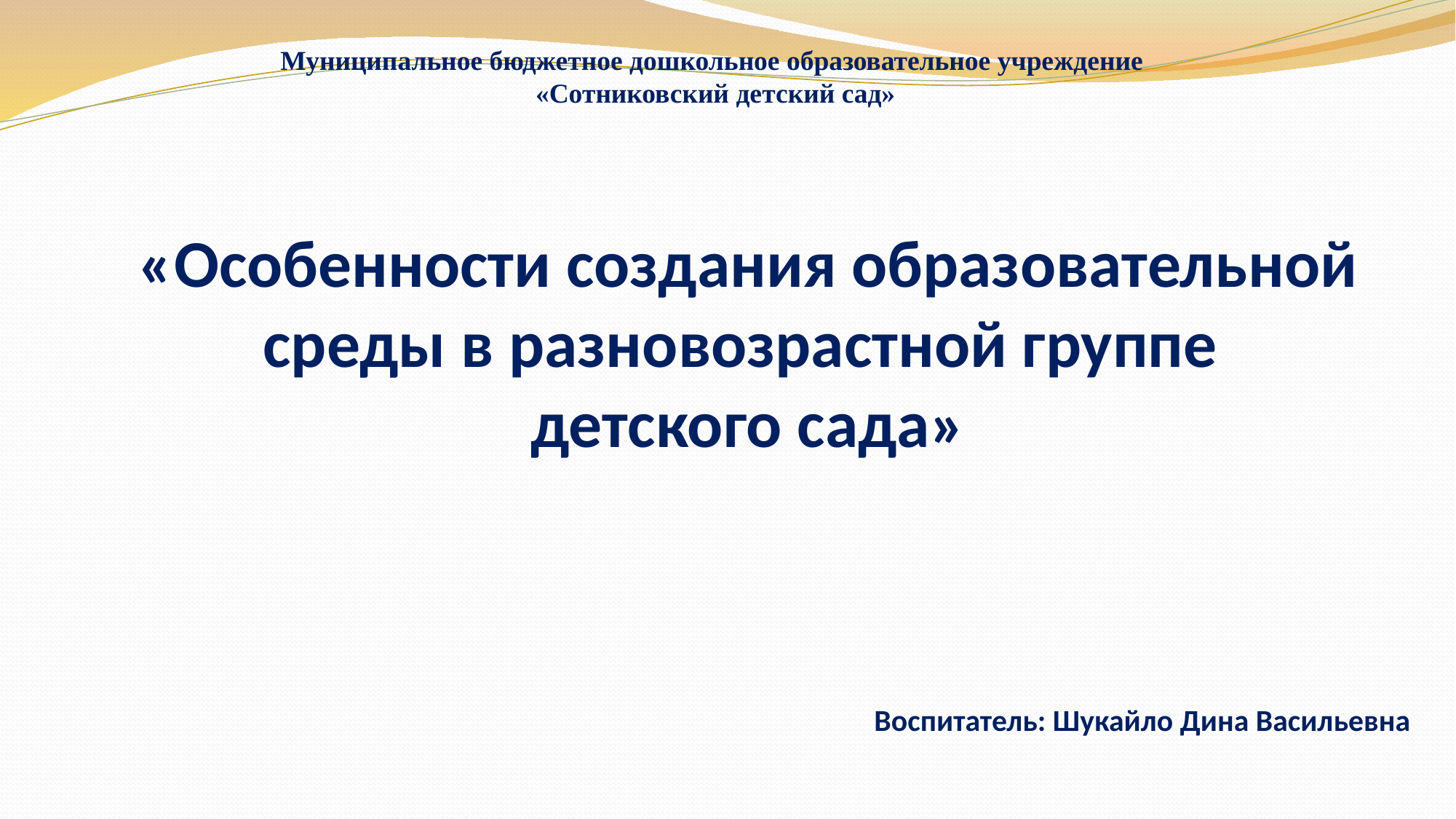

Муниципальное бюджетное дошкольное образовательное учреждение
«Сотниковский детский сад»
#
«Особенности создания образовательной среды в разновозрастной группе
детского сада»

Воспитатель: Шукайло Дина Васильевна